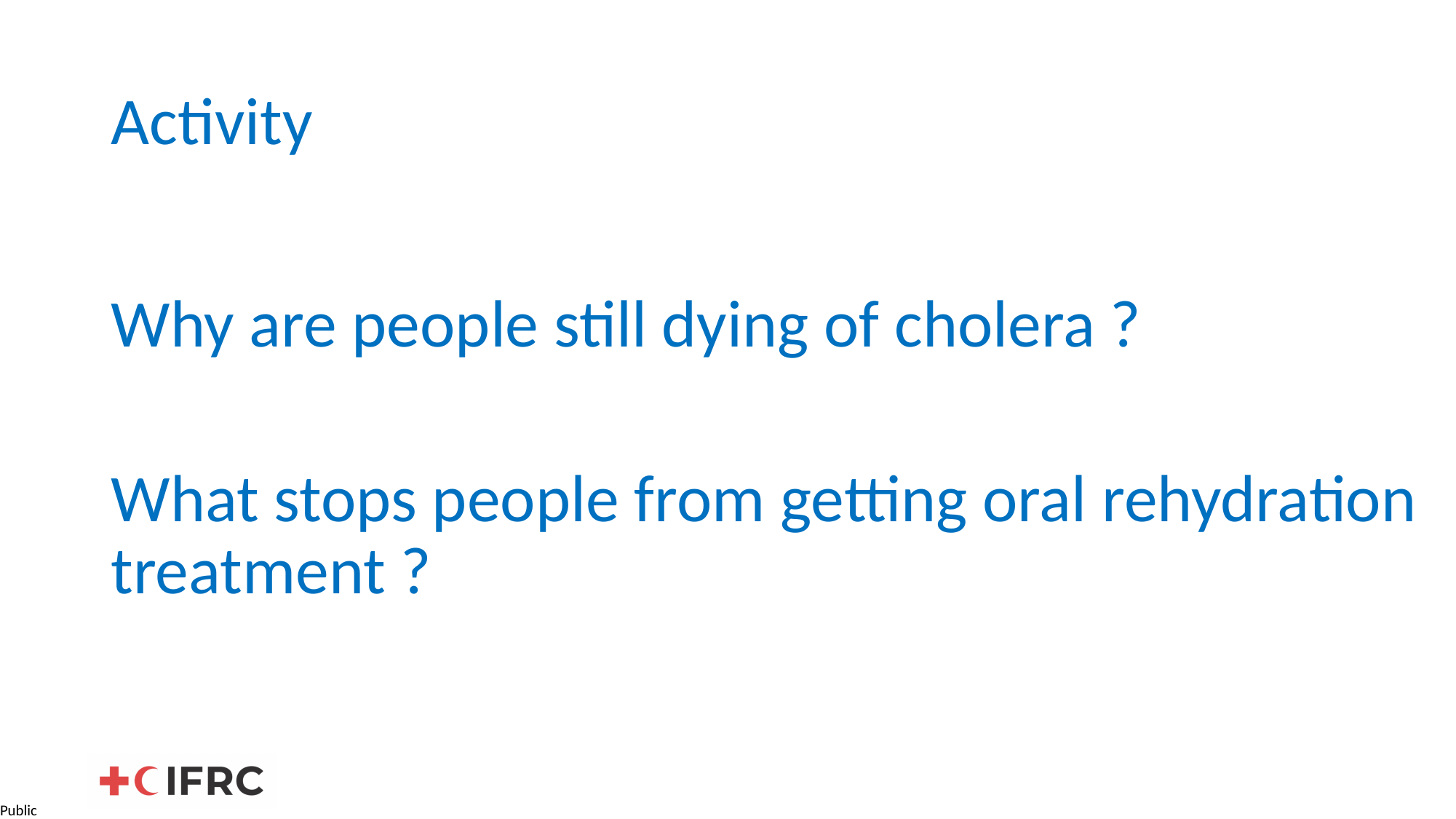

# Activity

Why are people still dying of cholera ?

What stops people from getting oral rehydration treatment ?